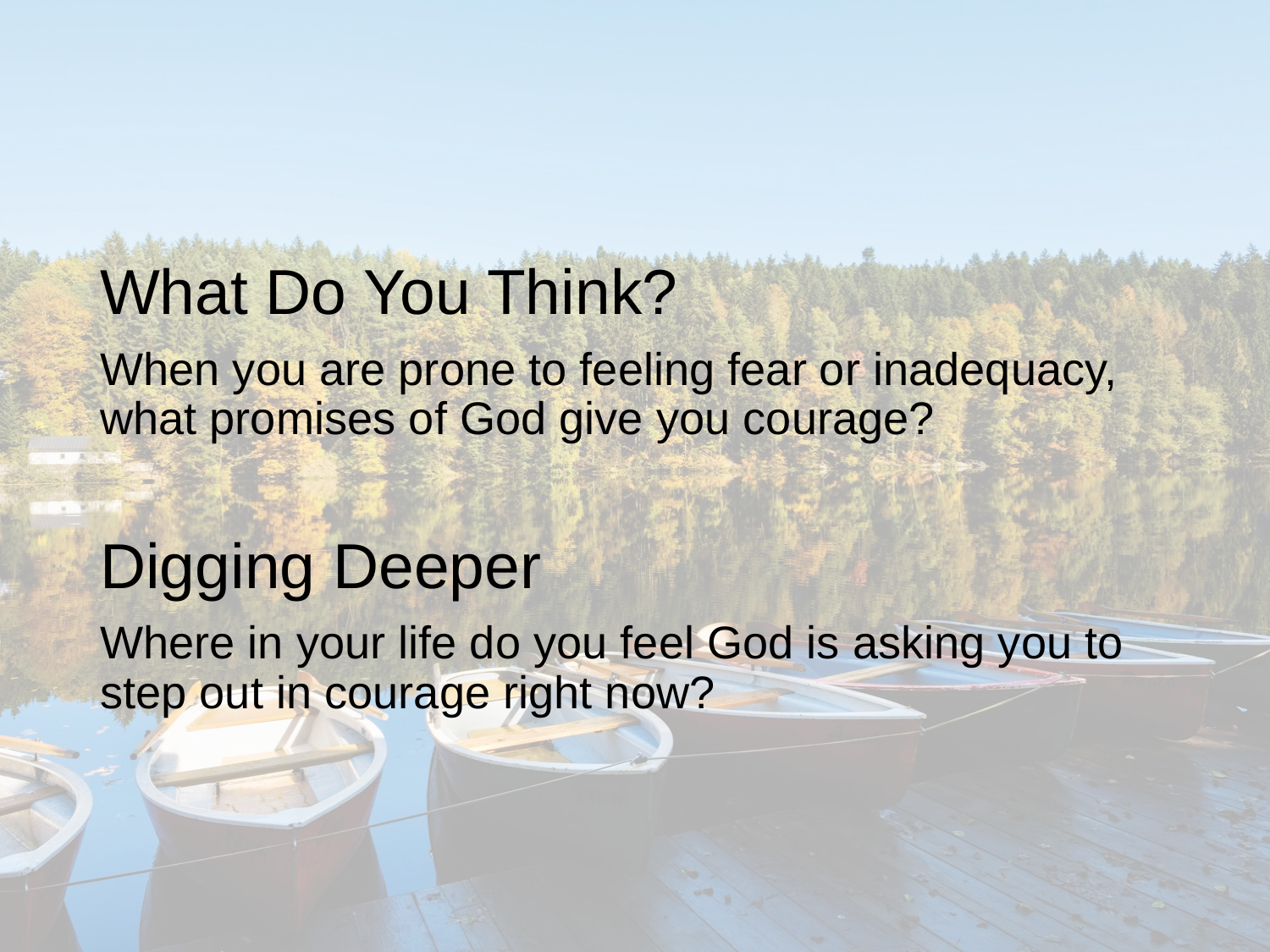

What Do You Think?
When you are prone to feeling fear or inadequacy, what promises of God give you courage?

Digging Deeper
Where in your life do you feel God is asking you to step out in courage right now?